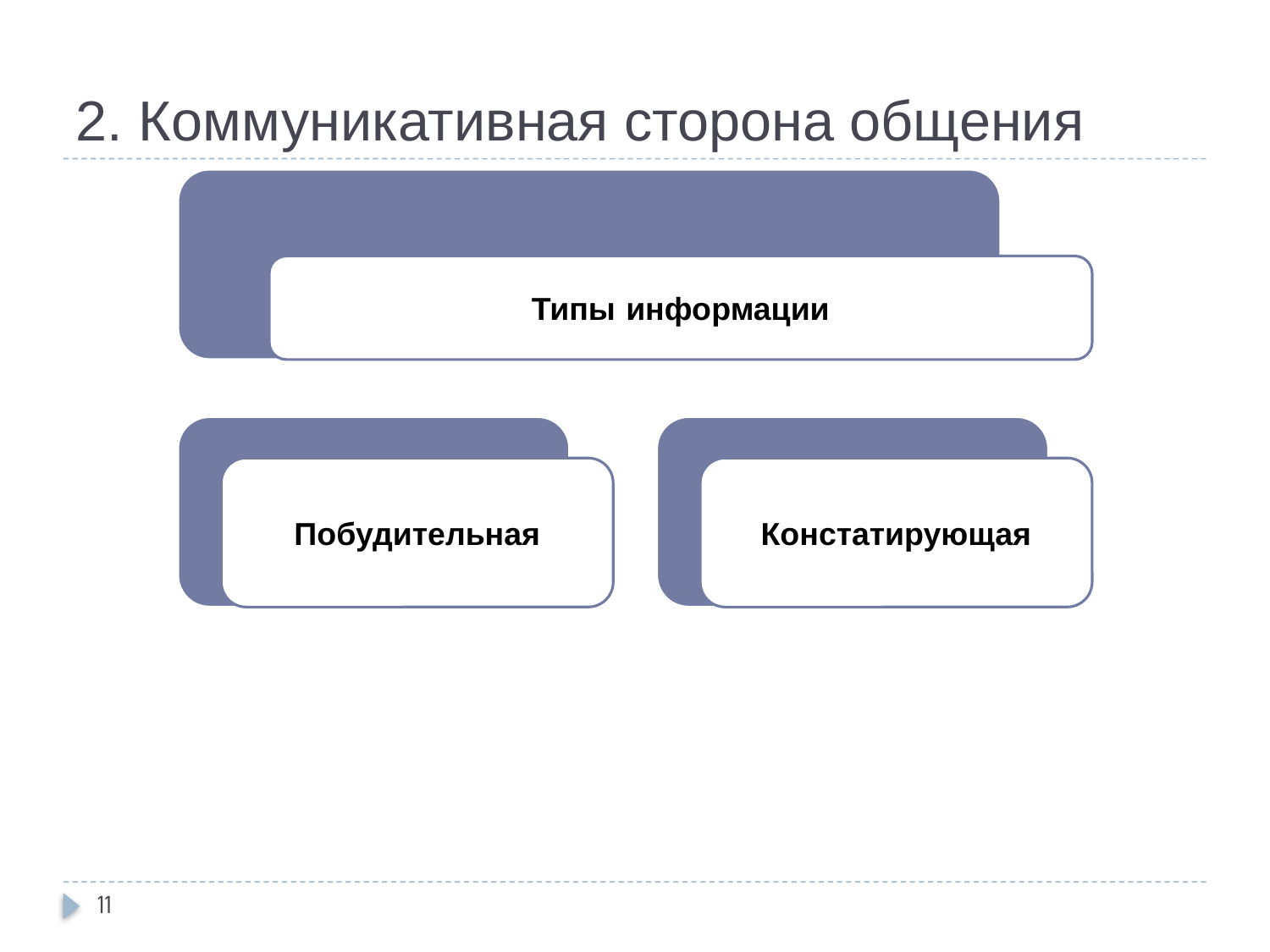

# 2. Коммуникативная сторона общения
Типы информации
Побудительная
Констатирующая
11